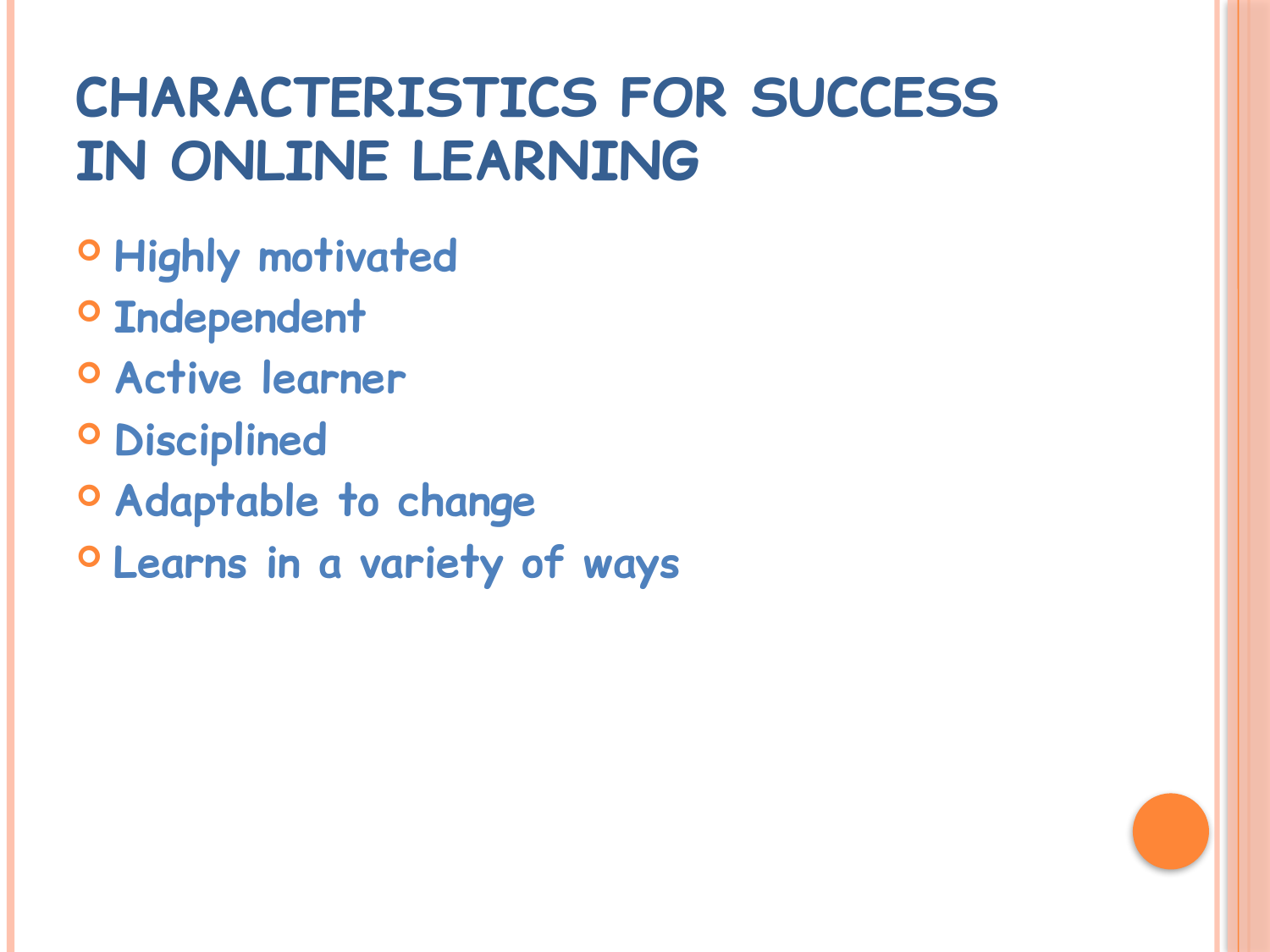

# Characteristics for Success in Online Learning
Highly motivated
Independent
Active learner
Disciplined
Adaptable to change
Learns in a variety of ways